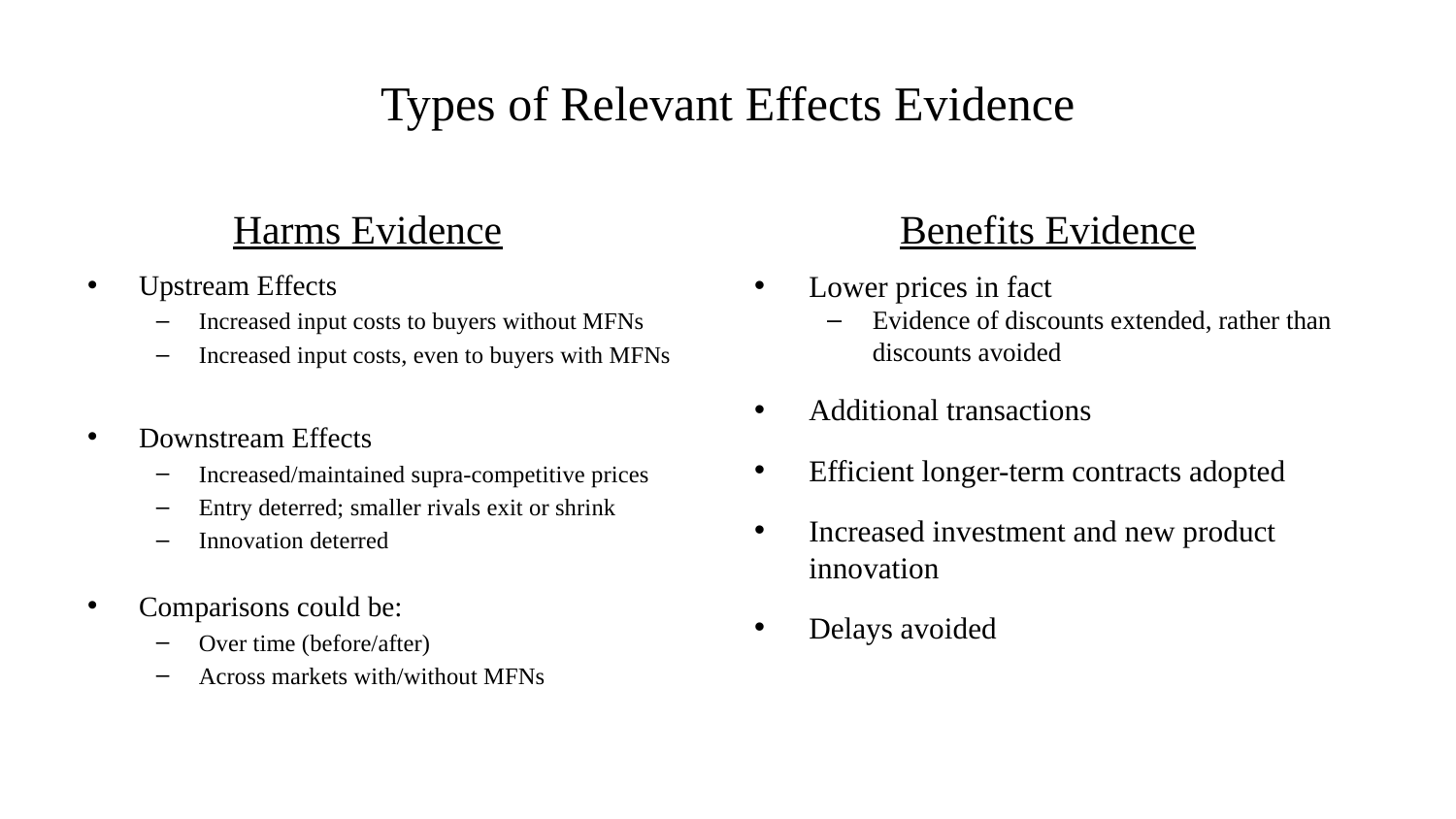

# Types of Relevant Effects Evidence
	Harms Evidence
	Benefits Evidence
Upstream Effects
Increased input costs to buyers without MFNs
Increased input costs, even to buyers with MFNs

Downstream Effects
Increased/maintained supra-competitive prices
Entry deterred; smaller rivals exit or shrink
Innovation deterred
Comparisons could be:
Over time (before/after)
Across markets with/without MFNs

Lower prices in fact
Evidence of discounts extended, rather than discounts avoided
Additional transactions
Efficient longer-term contracts adopted
Increased investment and new product innovation
Delays avoided